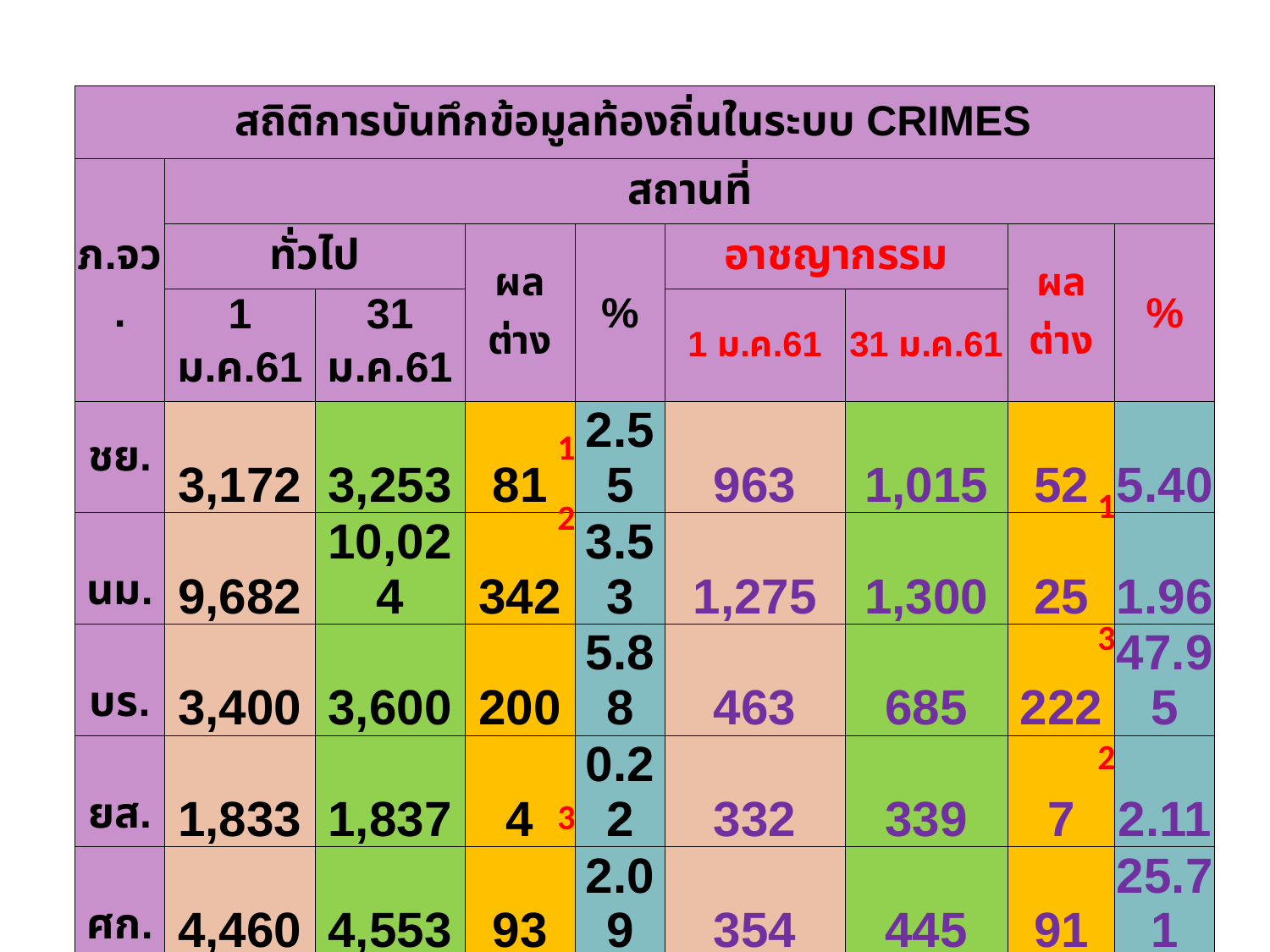

| สถิติการบันทึกข้อมูลท้องถิ่นในระบบ CRIMES |  |  |  |  |  |  |  |  |
| --- | --- | --- | --- | --- | --- | --- | --- | --- |
| ภ.จว. | สถานที่ |  |  |  |  |  |  |  |
|  | ทั่วไป |  | ผลต่าง | % | อาชญากรรม |  | ผลต่าง | % |
|  | 1 ม.ค.61 | 31 ม.ค.61 |  |  | 1 ม.ค.61 | 31 ม.ค.61 |  |  |
| ชย. | 3,172 | 3,253 | 81 | 2.55 | 963 | 1,015 | 52 | 5.40 |
| นม. | 9,682 | 10,024 | 342 | 3.53 | 1,275 | 1,300 | 25 | 1.96 |
| บร. | 3,400 | 3,600 | 200 | 5.88 | 463 | 685 | 222 | 47.95 |
| ยส. | 1,833 | 1,837 | 4 | 0.22 | 332 | 339 | 7 | 2.11 |
| ศก. | 4,460 | 4,553 | 93 | 2.09 | 354 | 445 | 91 | 25.71 |
| สร. | 2,561 | 2,580 | 19 | 0.74 | 677 | 694 | 17 | 2.51 |
| อจ. | 1,706 | 1,719 | 13 | 0.76 | 260 | 355 | 95 | 36.54 |
| อบ. | 8,014 | 8,141 | 127 | 1.58 | 1,709 | 1,777 | 68 | 3.98 |
| รวม | 34,828 | 35,707 | 879 | 2.52 | 6,033 | 6,610 | 577 | 9.56 |
1
1
2
3
2
3